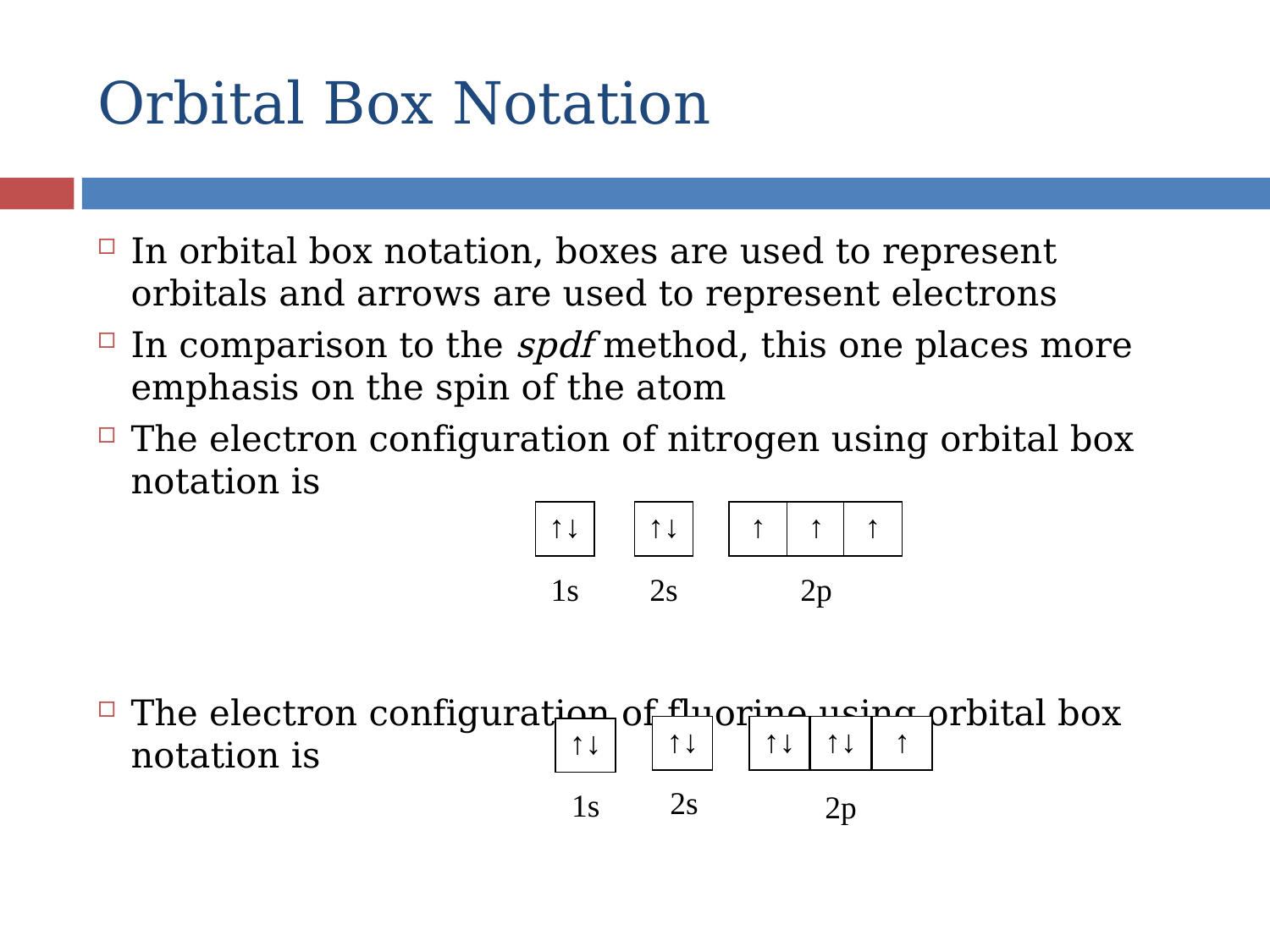

# Orbital Box Notation
In orbital box notation, boxes are used to represent orbitals and arrows are used to represent electrons
In comparison to the spdf method, this one places more emphasis on the spin of the atom
The electron configuration of nitrogen using orbital box notation is

The electron configuration of fluorine using orbital box notation is

↑↓
1s
↑↓
2s
↑

↑
2p
↑

↑↓
2p
↑↓
2s
↑↓

↑

↑↓
1s